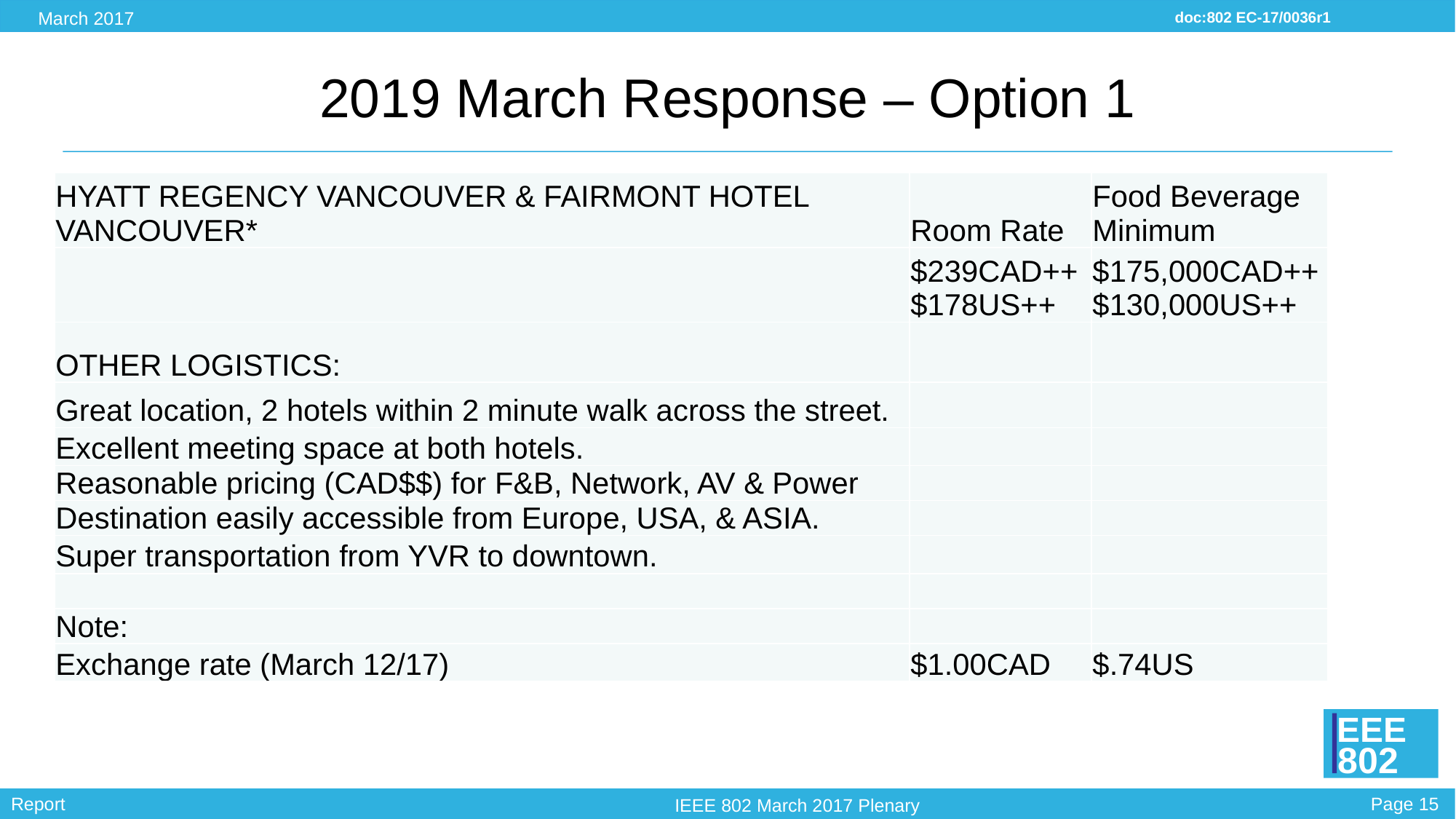

# 2019 March Response – Option 1
| HYATT REGENCY VANCOUVER & FAIRMONT HOTEL VANCOUVER\* | Room Rate | Food Beverage Minimum |
| --- | --- | --- |
|  | $239CAD++ $178US++ | $175,000CAD++ $130,000US++ |
| OTHER LOGISTICS: |  |  |
| Great location, 2 hotels within 2 minute walk across the street. |  |  |
| Excellent meeting space at both hotels. |  |  |
| Reasonable pricing (CAD$$) for F&B, Network, AV & Power |  |  |
| Destination easily accessible from Europe, USA, & ASIA. |  |  |
| Super transportation from YVR to downtown. |  |  |
|  |  |  |
| Note: |  |  |
| Exchange rate (March 12/17) | $1.00CAD | $.74US |